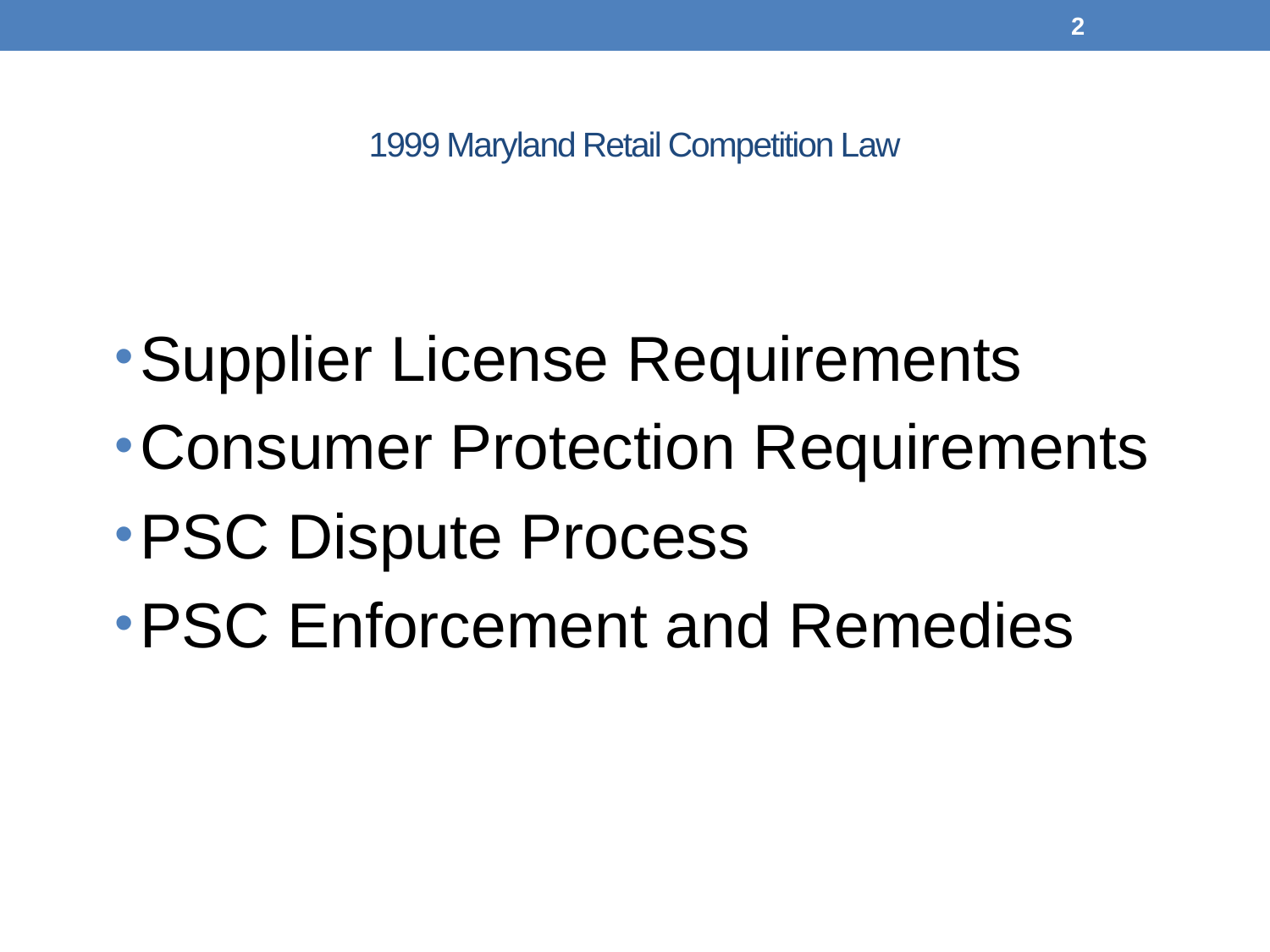

2
# 1999 Maryland Retail Competition Law

Supplier License Requirements
Consumer Protection Requirements
PSC Dispute Process
PSC Enforcement and Remedies